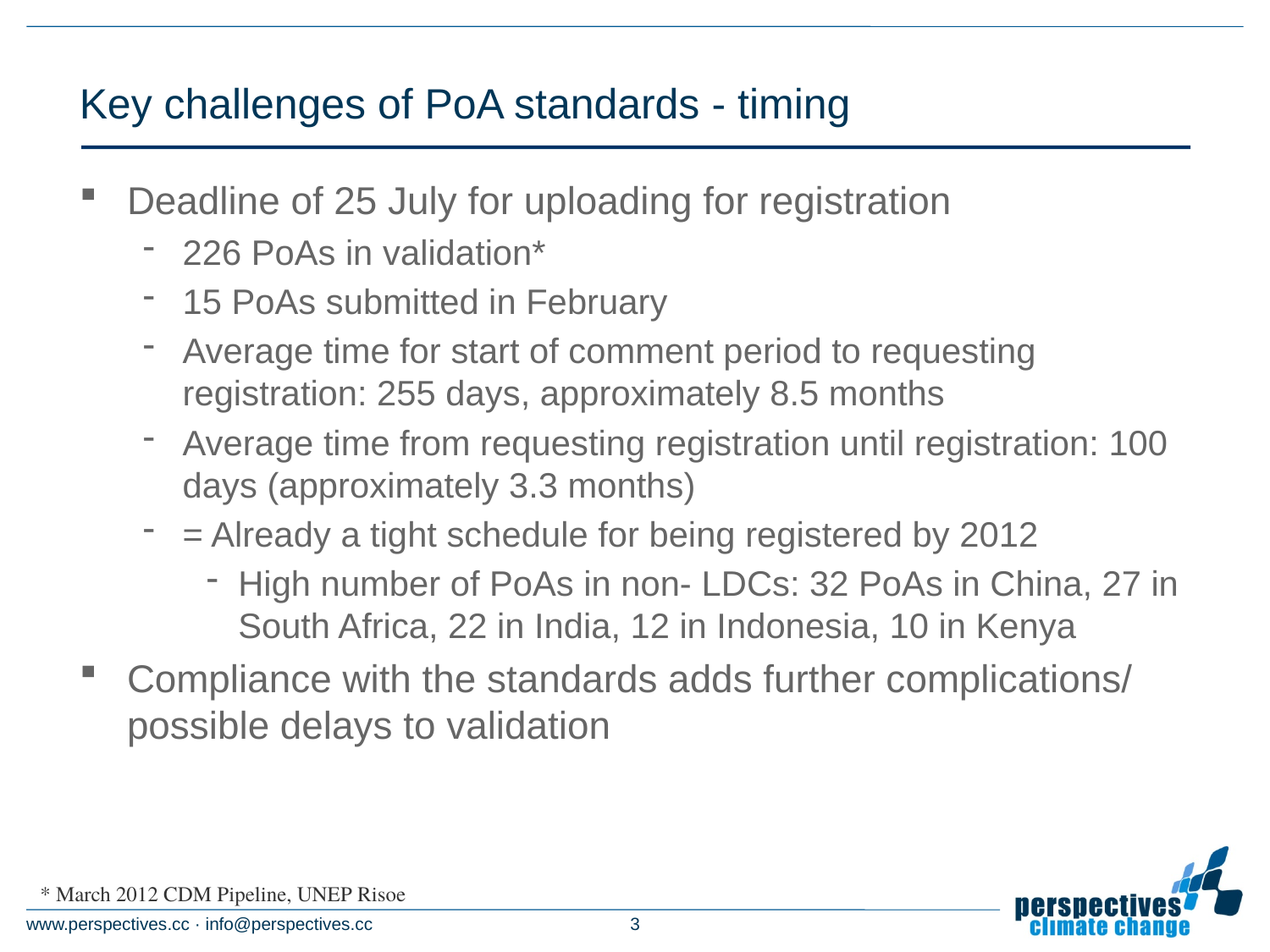

# Key challenges of PoA standards - timing
Deadline of 25 July for uploading for registration
226 PoAs in validation*
15 PoAs submitted in February
Average time for start of comment period to requesting registration: 255 days, approximately 8.5 months
Average time from requesting registration until registration: 100 days (approximately 3.3 months)
= Already a tight schedule for being registered by 2012
High number of PoAs in non- LDCs: 32 PoAs in China, 27 in South Africa, 22 in India, 12 in Indonesia, 10 in Kenya
Compliance with the standards adds further complications/ possible delays to validation
* March 2012 CDM Pipeline, UNEP Risoe
3